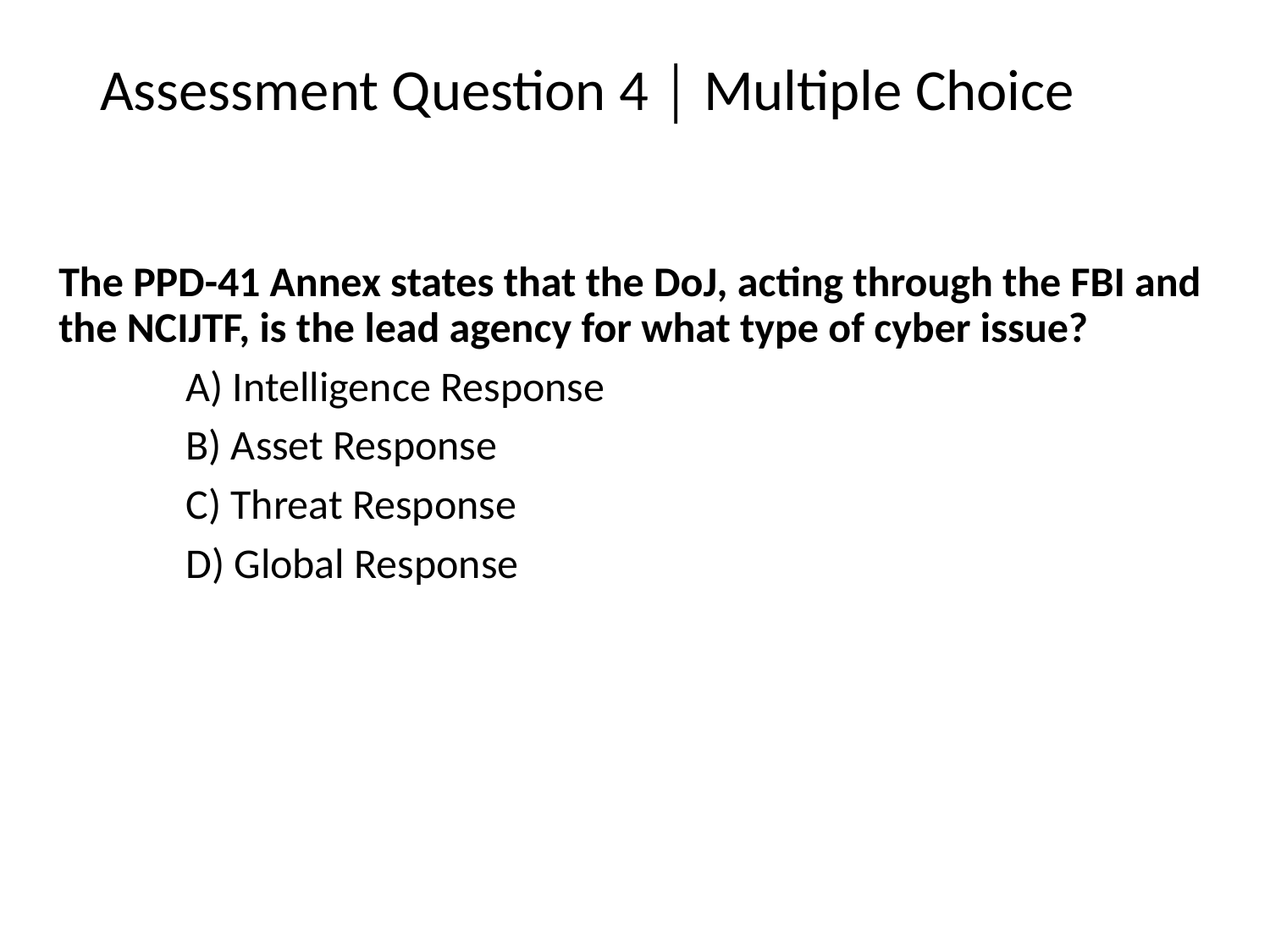

# Assessment Question 4 │ Multiple Choice
The PPD-41 Annex states that the DoJ, acting through the FBI and the NCIJTF, is the lead agency for what type of cyber issue?
	A) Intelligence Response
	B) Asset Response
	C) Threat Response
	D) Global Response